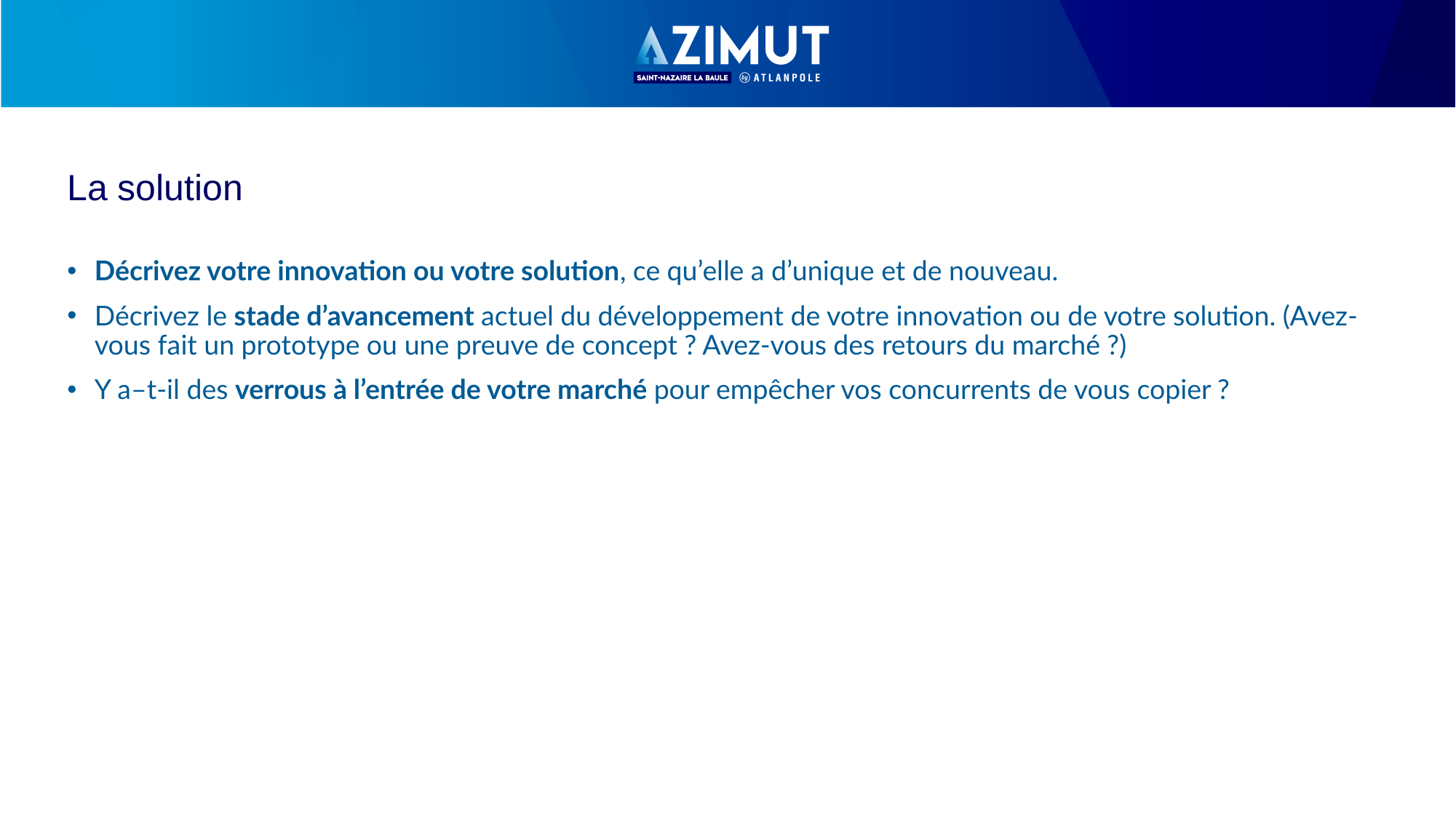

# La solution
Décrivez votre innovation ou votre solution, ce qu’elle a d’unique et de nouveau.
Décrivez le stade d’avancement actuel du développement de votre innovation ou de votre solution. (Avez-vous fait un prototype ou une preuve de concept ? Avez-vous des retours du marché ?)
Y a–t-il des verrous à l’entrée de votre marché pour empêcher vos concurrents de vous copier ?